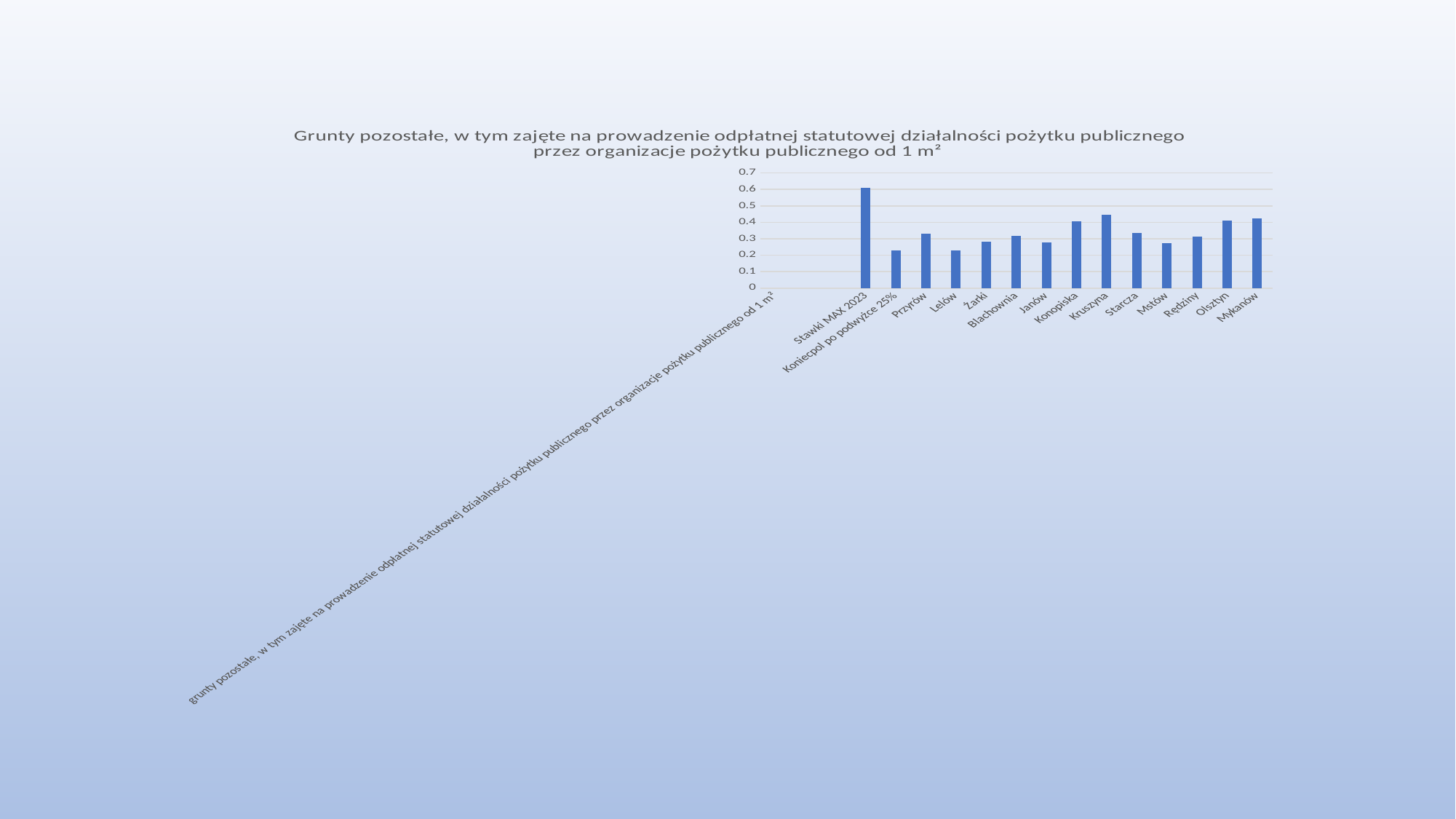

### Chart:  Grunty pozostałe, w tym zajęte na prowadzenie odpłatnej statutowej działalności pożytku publicznego przez organizacje pożytku publicznego od 1 m²

| Category |  |
|---|---|
|  grunty pozostałe, w tym zajęte na prowadzenie odpłatnej statutowej działalności pożytku publicznego przez organizacje pożytku publicznego od 1 m² | None |
|  | None |
|  | None |
| Stawki MAX 2023 | 0.61 |
| Koniecpol po podwyżce 25% | 0.23 |
| Przyrów | 0.33 |
| Lelów | 0.23 |
| Żarki | 0.28 |
| Blachownia | 0.319 |
| Janów | 0.2775 |
| Konopiska | 0.40679999999999994 |
| Kruszyna | 0.44800000000000006 |
| Starcza | 0.336 |
| Mstów | 0.275 |
| Rędziny | 0.31360000000000005 |
| Olsztyn | 0.41 |
| Mykanów | 0.42560000000000003 |